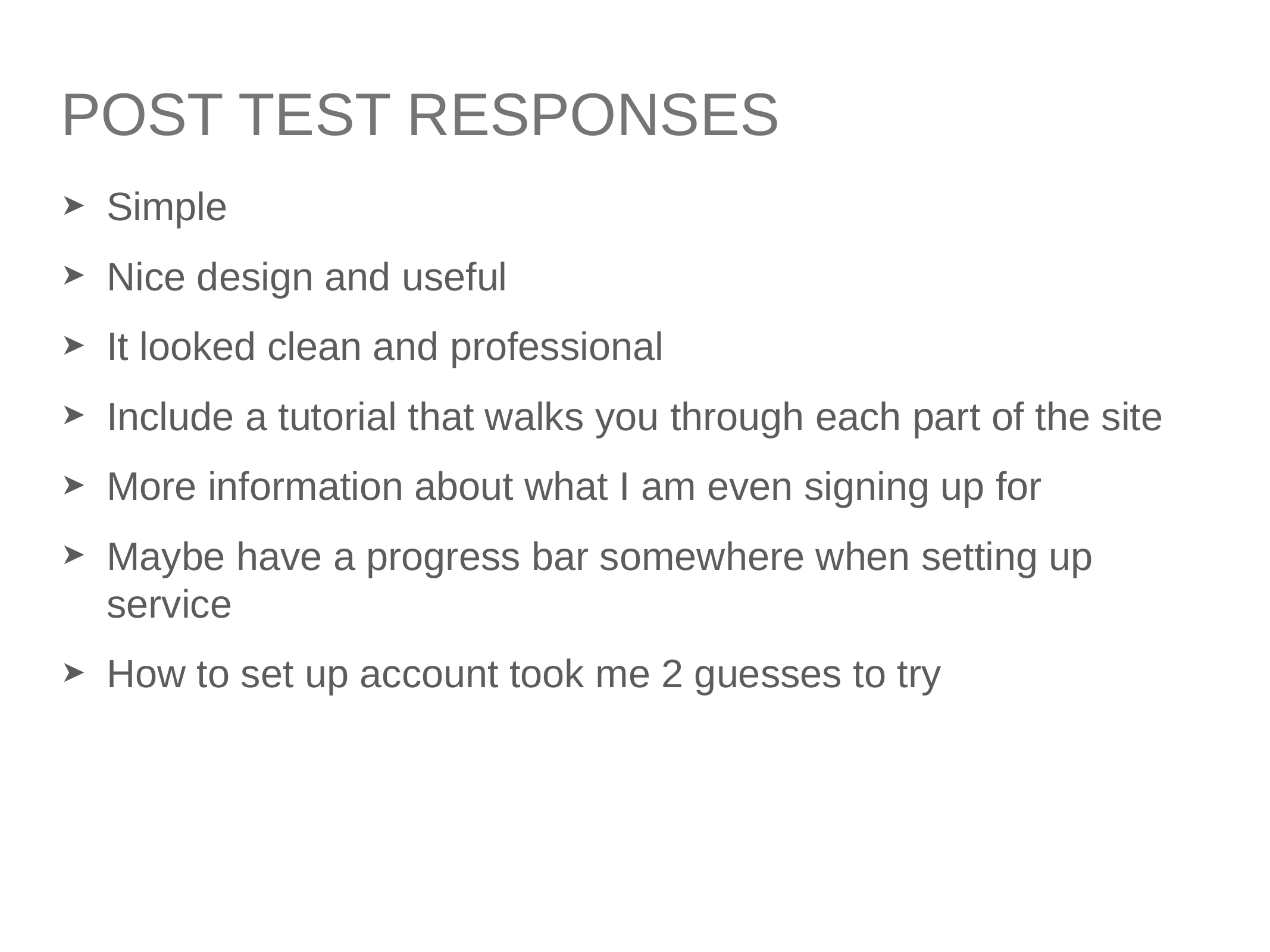

# Post Test Responses

Simple
Nice design and useful
It looked clean and professional
Include a tutorial that walks you through each part of the site
More information about what I am even signing up for
Maybe have a progress bar somewhere when setting up service
How to set up account took me 2 guesses to try